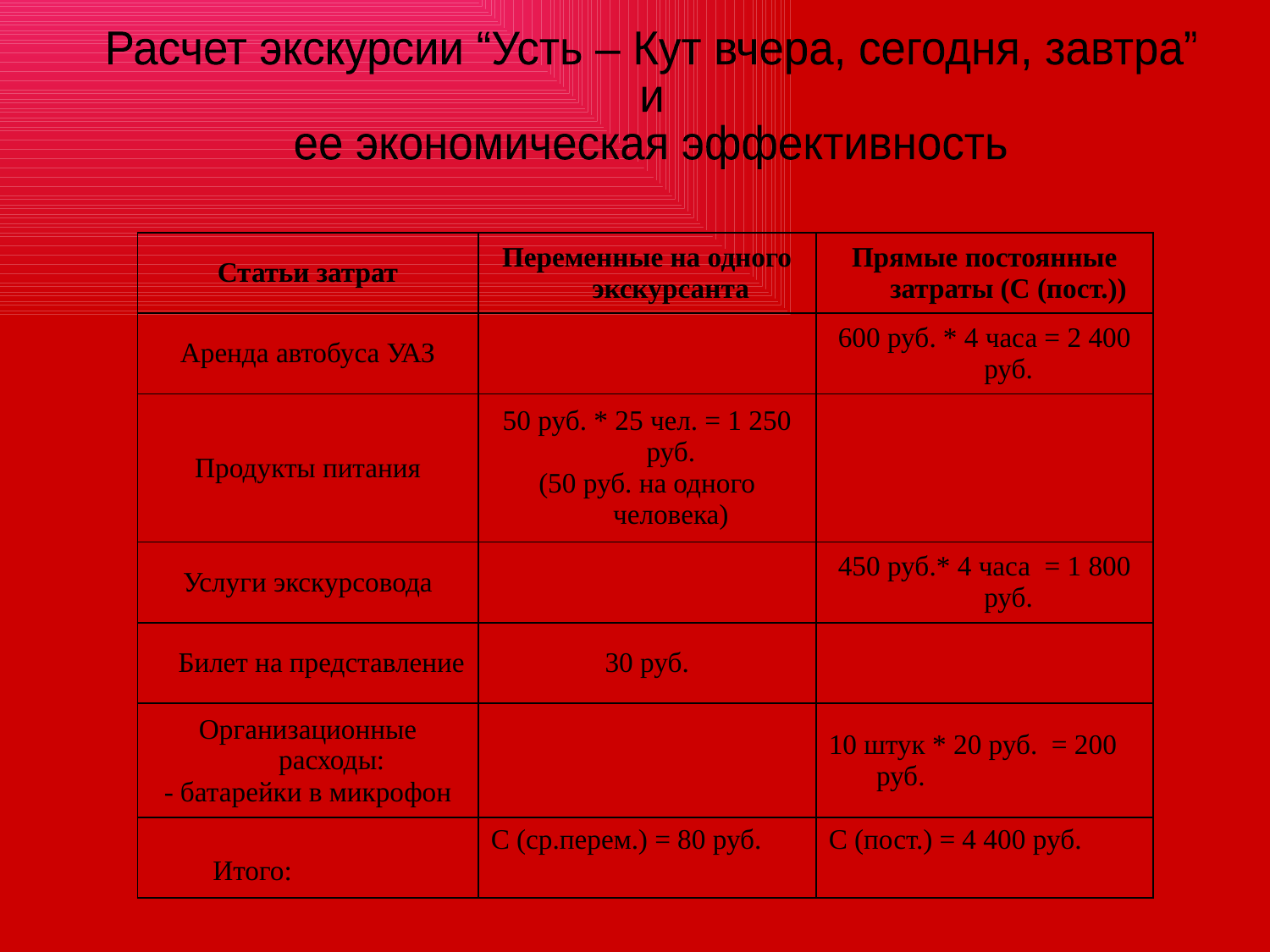

Расчет экскурсии “Усть – Кут вчера, сегодня, завтра”
и
ее экономическая эффективность
| Статьи затрат | Переменные на одного экскурсанта | Прямые постоянные затраты (С (пост.)) |
| --- | --- | --- |
| Аренда автобуса УАЗ |  | 600 руб. \* 4 часа = 2 400 руб. |
| Продукты питания | 50 руб. \* 25 чел. = 1 250 руб. (50 руб. на одного человека) |  |
| Услуги экскурсовода |  | 450 руб.\* 4 часа = 1 800 руб. |
| Билет на представление | 30 руб. |  |
| Организационные расходы: - батарейки в микрофон |  | 10 штук \* 20 руб. = 200 руб. |
| Итого: | С (ср.перем.) = 80 руб. | С (пост.) = 4 400 руб. |